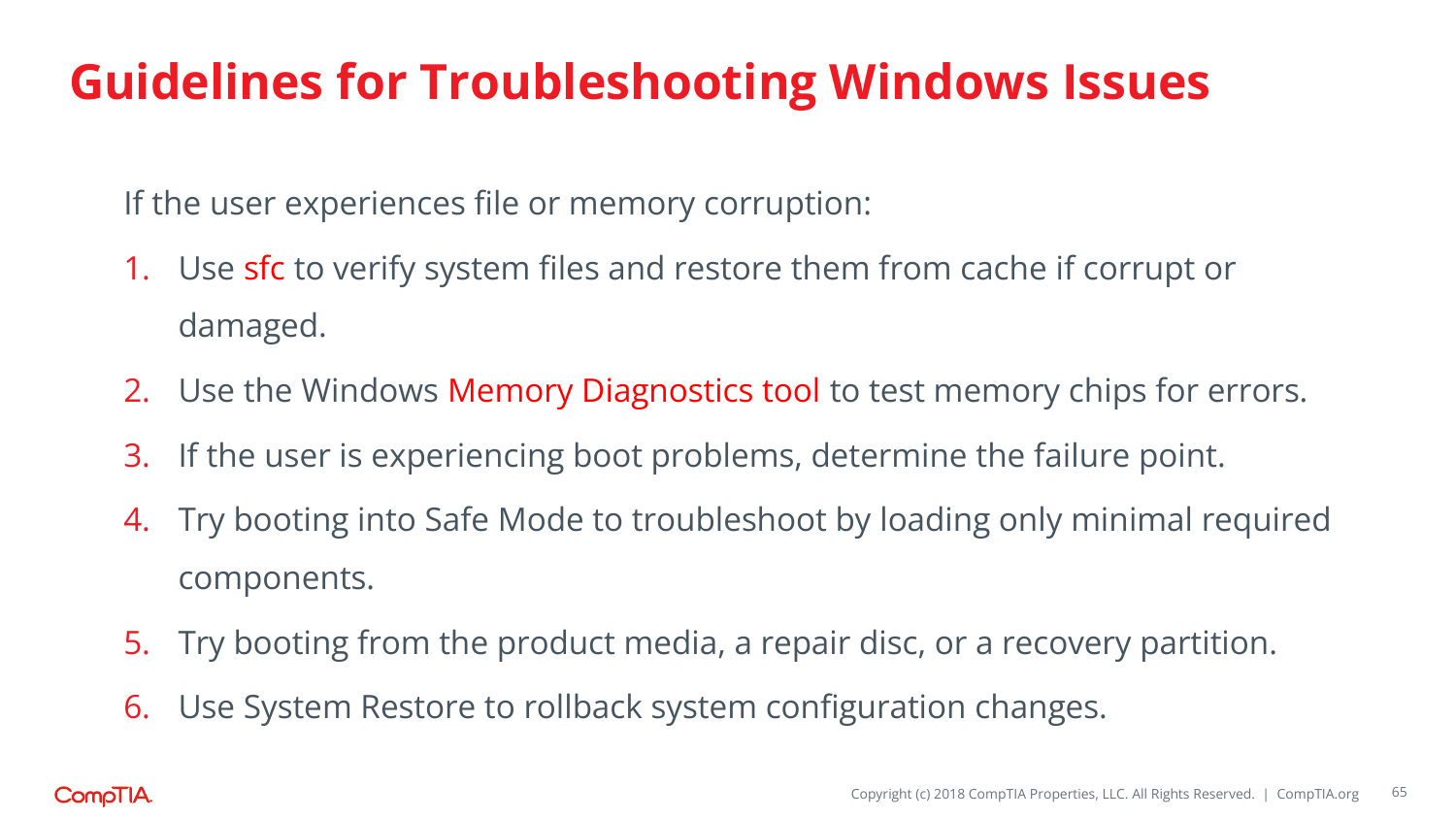

# Guidelines for Troubleshooting Windows Issues
If the user experiences file or memory corruption:
Use sfc to verify system files and restore them from cache if corrupt or damaged.
Use the Windows Memory Diagnostics tool to test memory chips for errors.
If the user is experiencing boot problems, determine the failure point.
Try booting into Safe Mode to troubleshoot by loading only minimal required components.
Try booting from the product media, a repair disc, or a recovery partition.
Use System Restore to rollback system configuration changes.
65